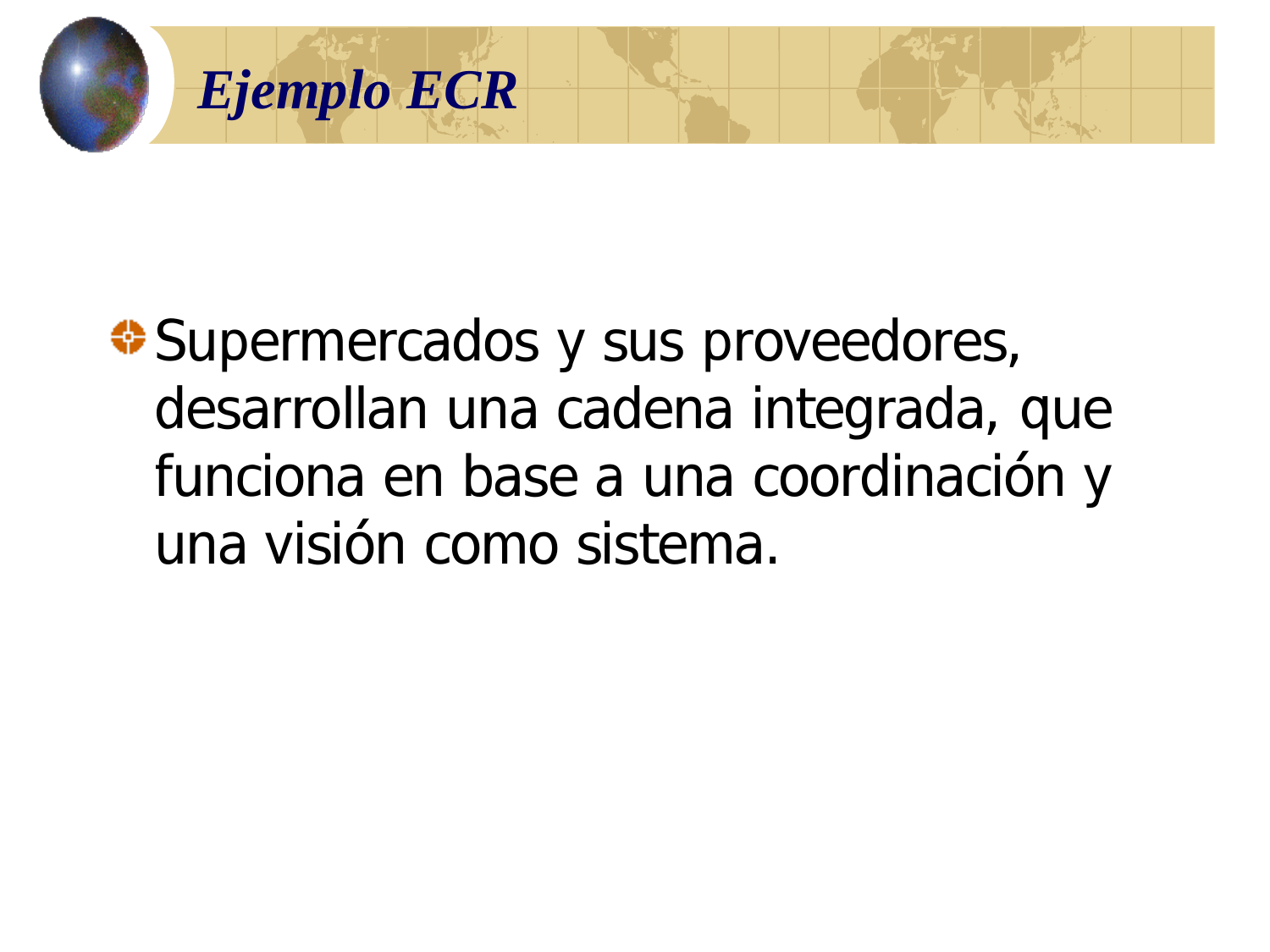

# Ejemplo ECR
Supermercados y sus proveedores, desarrollan una cadena integrada, que funciona en base a una coordinación y una visión como sistema.